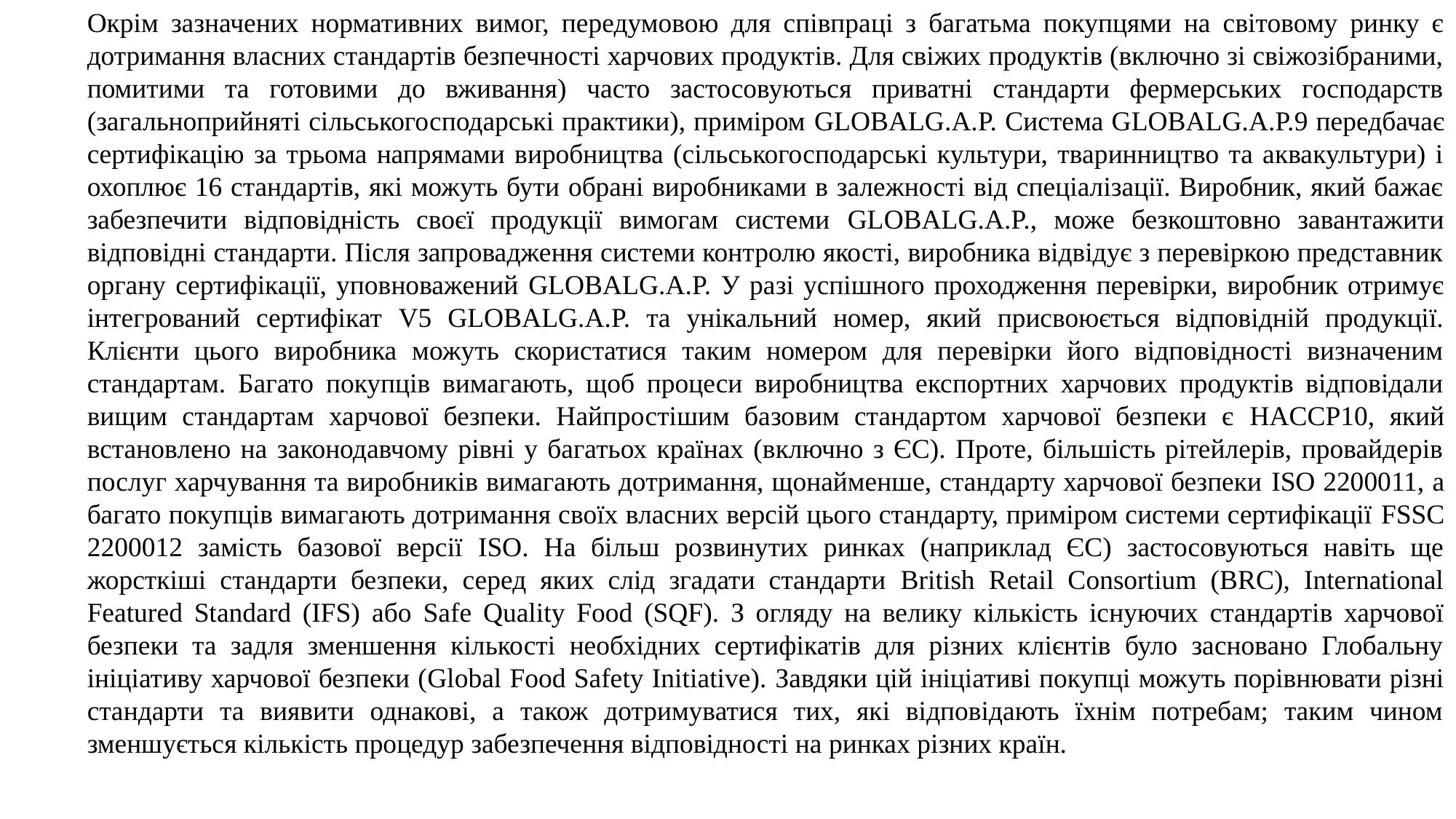

Окрім зазначених нормативних вимог, передумовою для співпраці з багатьма покупцями на світовому ринку є дотримання власних стандартів безпечності харчових продуктів. Для свіжих продуктів (включно зі свіжозібраними, помитими та готовими до вживання) часто застосовуються приватні стандарти фермерських господарств (загальноприйняті сільськогосподарські практики), приміром GLOBALG.A.P. Система GLOBALG.A.P.9 передбачає сертифікацію за трьома напрямами виробництва (сільськогосподарські культури, тваринництво та аквакультури) і охоплює 16 стандартів, які можуть бути обрані виробниками в залежності від спеціалізації. Виробник, який бажає забезпечити відповідність своєї продукції вимогам системи GLOBALG.A.P., може безкоштовно завантажити відповідні стандарти. Після запровадження системи контролю якості, виробника відвідує з перевіркою представник органу сертифікації, уповноважений GLOBALG.A.P. У разі успішного проходження перевірки, виробник отримує інтегрований сертифікат V5 GLOBALG.A.P. та унікальний номер, який присвоюється відповідній продукції. Клієнти цього виробника можуть скористатися таким номером для перевірки його відповідності визначеним стандартам. Багато покупців вимагають, щоб процеси виробництва експортних харчових продуктів відповідали вищим стандартам харчової безпеки. Найпростішим базовим стандартом харчової безпеки є HACCP10, який встановлено на законодавчому рівні у багатьох країнах (включно з ЄС). Проте, більшість рітейлерів, провайдерів послуг харчування та виробників вимагають дотримання, щонайменше, стандарту харчової безпеки ISO 2200011, а багато покупців вимагають дотримання своїх власних версій цього стандарту, приміром системи сертифікації FSSC 2200012 замість базової версії ISO. На більш розвинутих ринках (наприклад ЄС) застосовуються навіть ще жорсткіші стандарти безпеки, серед яких слід згадати стандарти British Retail Consortium (BRC), International Featured Standard (IFS) або Safe Quality Food (SQF). З огляду на велику кількість існуючих стандартів харчової безпеки та задля зменшення кількості необхідних сертифікатів для різних клієнтів було засновано Глобальну ініціативу харчової безпеки (Global Food Safety Initiative). Завдяки цій ініціативі покупці можуть порівнювати різні стандарти та виявити однакові, а також дотримуватися тих, які відповідають їхнім потребам; таким чином зменшується кількість процедур забезпечення відповідності на ринках різних країн.